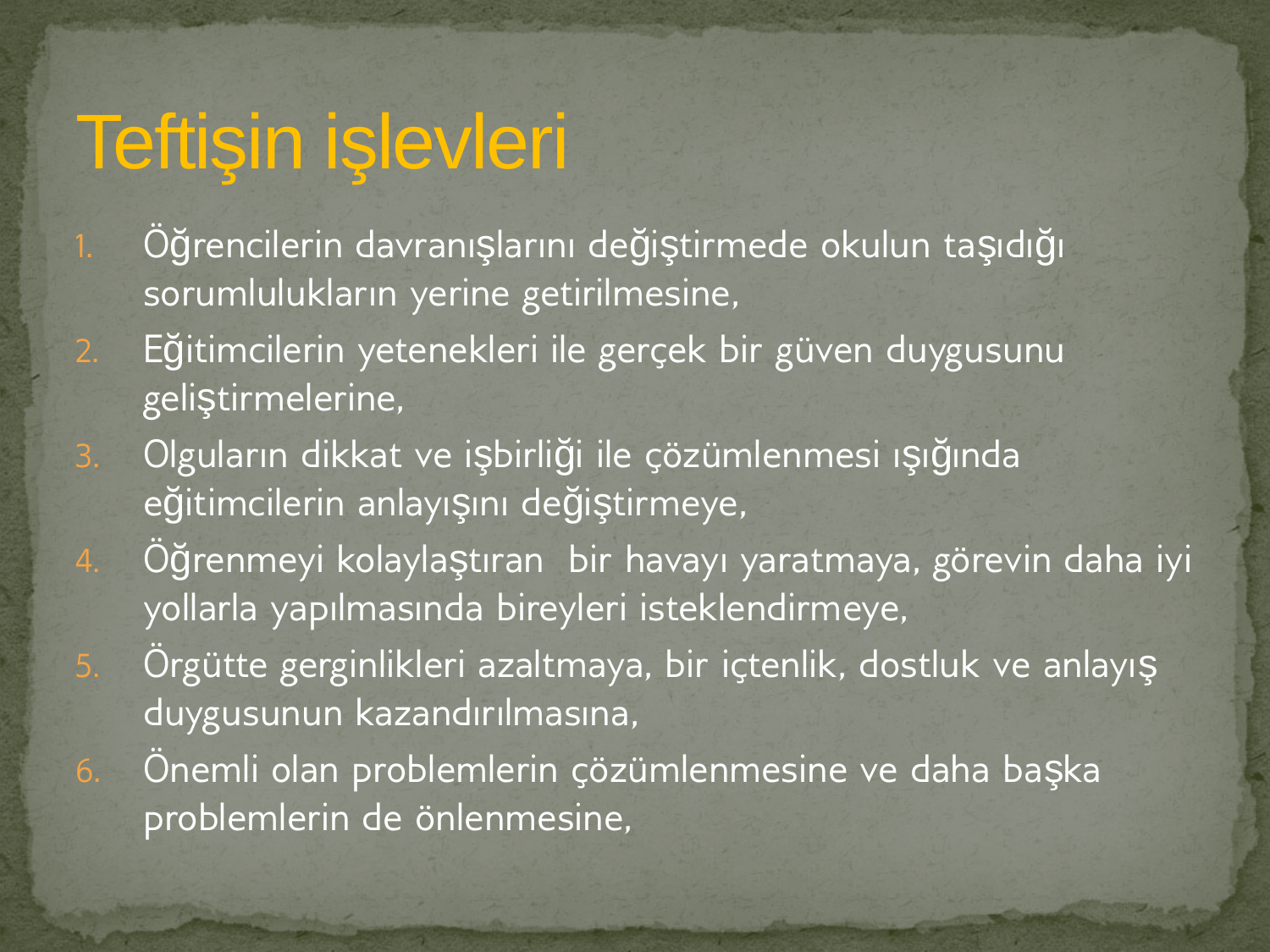

# Teftişin işlevleri
Öğrencilerin davranışlarını değiştirmede okulun taşıdığı sorumlulukların yerine getirilmesine,
Eğitimcilerin yetenekleri ile gerçek bir güven duygusunu geliştirmelerine,
Olguların dikkat ve işbirliği ile çözümlenmesi ışığında eğitimcilerin anlayışını değiştirmeye,
Öğrenmeyi kolaylaştıran  bir havayı yaratmaya, görevin daha iyi yollarla yapılmasında bireyleri isteklendirmeye,
Örgütte gerginlikleri azaltmaya, bir içtenlik, dostluk ve anlayış duygusunun kazandırılmasına,
Önemli olan problemlerin çözümlenmesine ve daha başka problemlerin de önlenmesine,